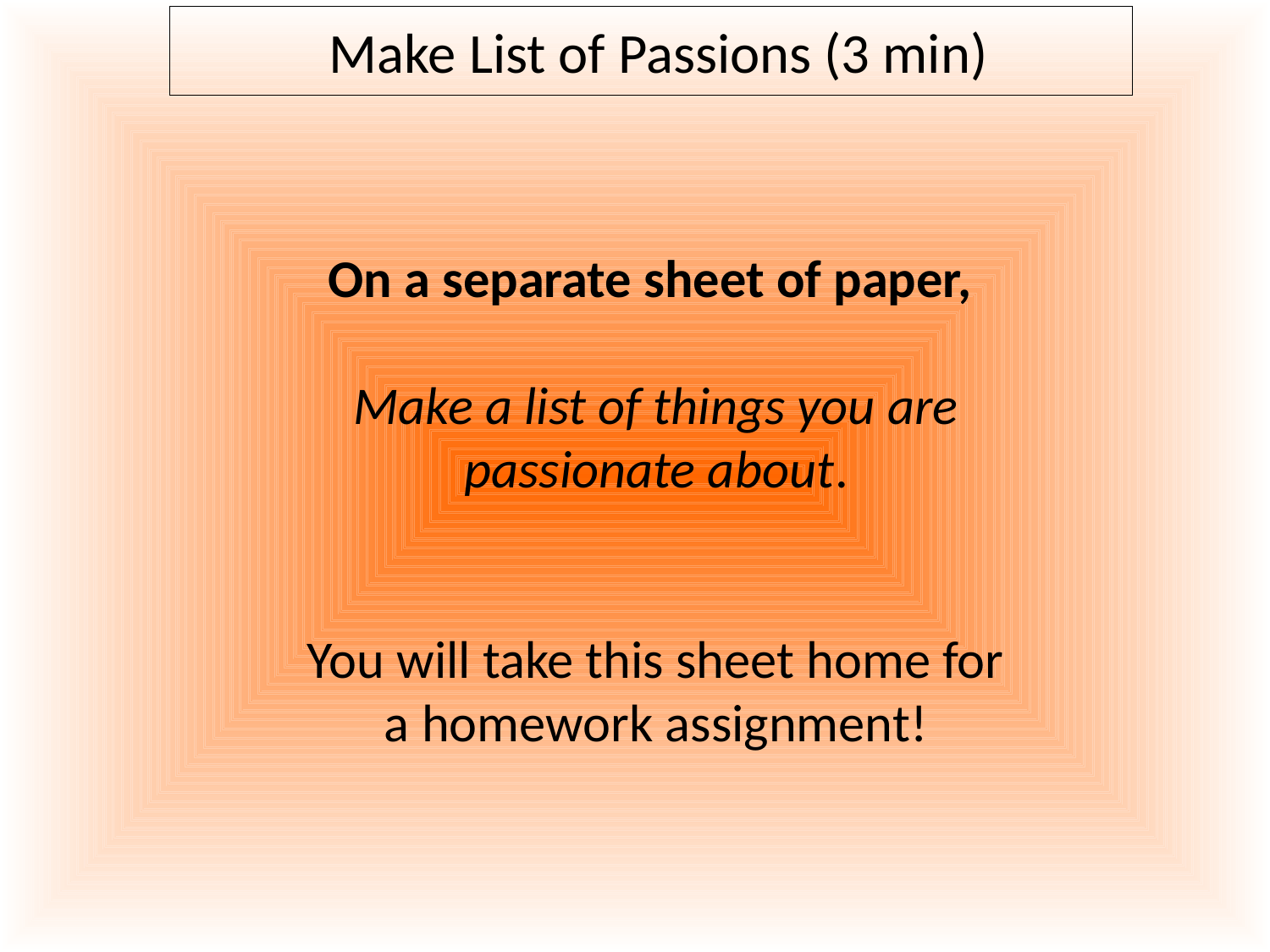

# Make List of Passions (3 min)
On a separate sheet of paper,

Make a list of things you are passionate about.

You will take this sheet home for a homework assignment!